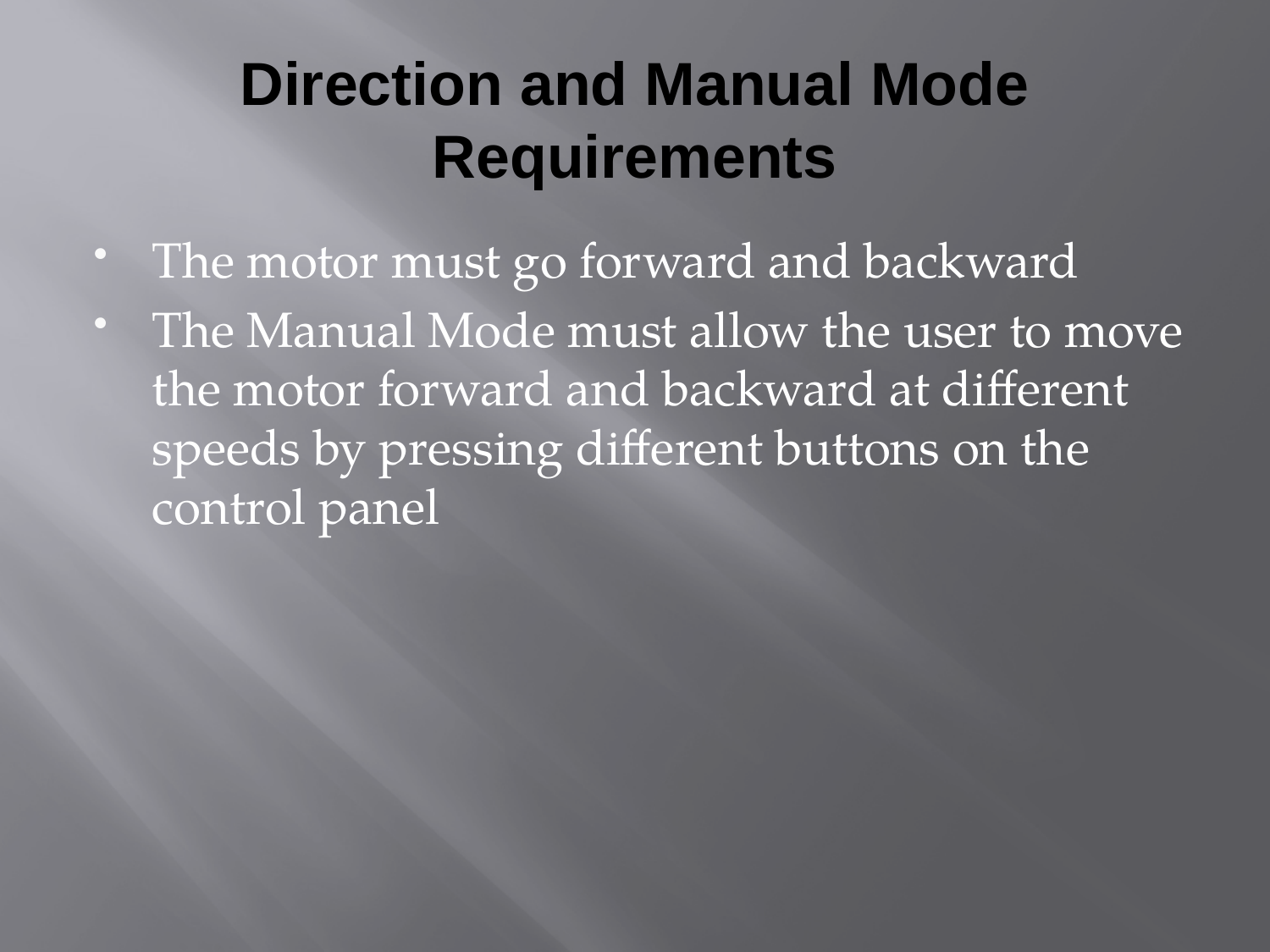

# Direction and Manual Mode Requirements
The motor must go forward and backward
The Manual Mode must allow the user to move the motor forward and backward at different speeds by pressing different buttons on the control panel